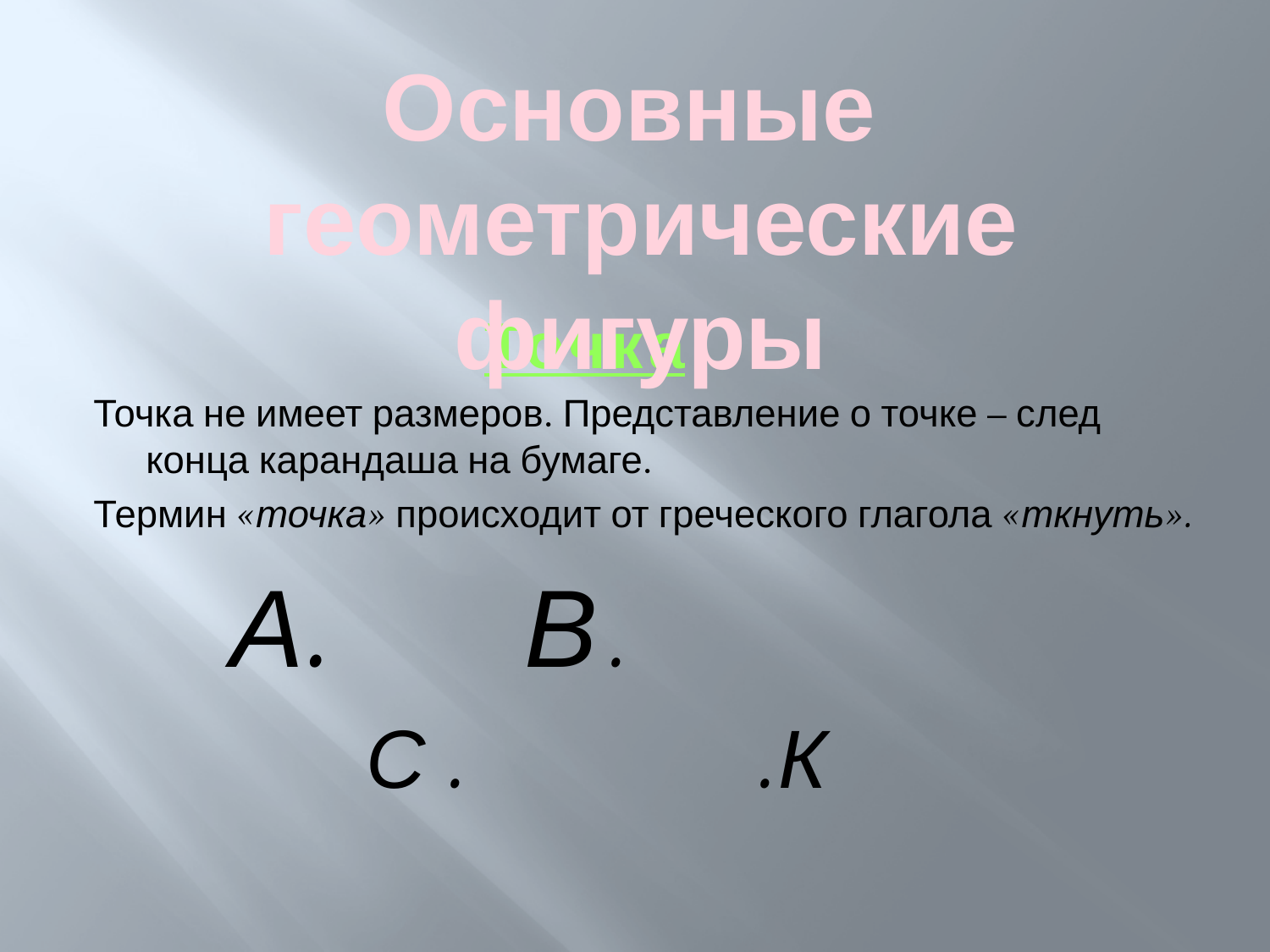

#
Основные
геометрические фигуры
                          Точка
Точка не имеет размеров. Представление о точке – след конца карандаша на бумаге.
Термин «точка» происходит от греческого глагола «ткнуть».
     А.       В .
                            С .              .К